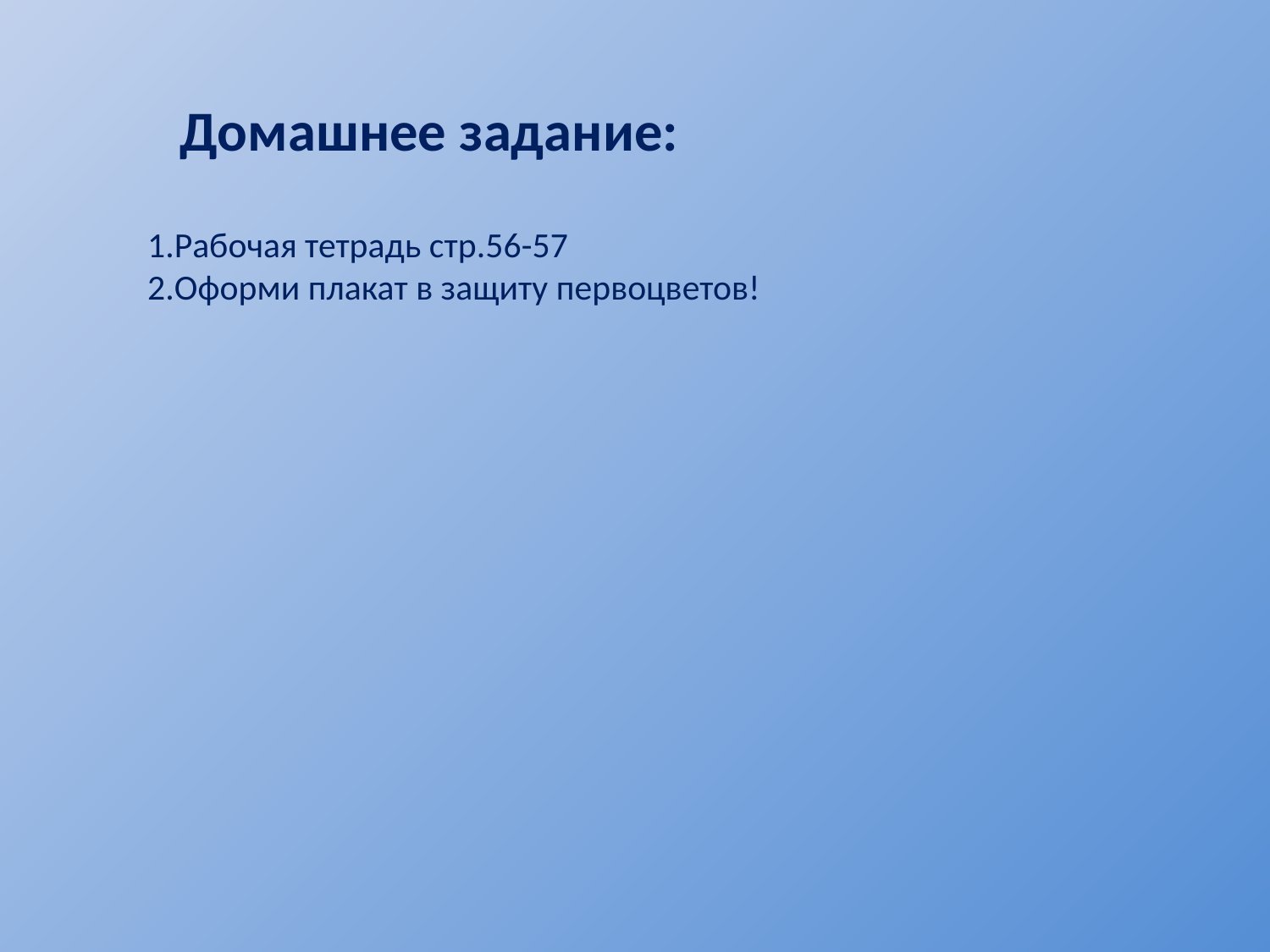

Домашнее задание:
1.Рабочая тетрадь стр.56-57
2.Оформи плакат в защиту первоцветов!